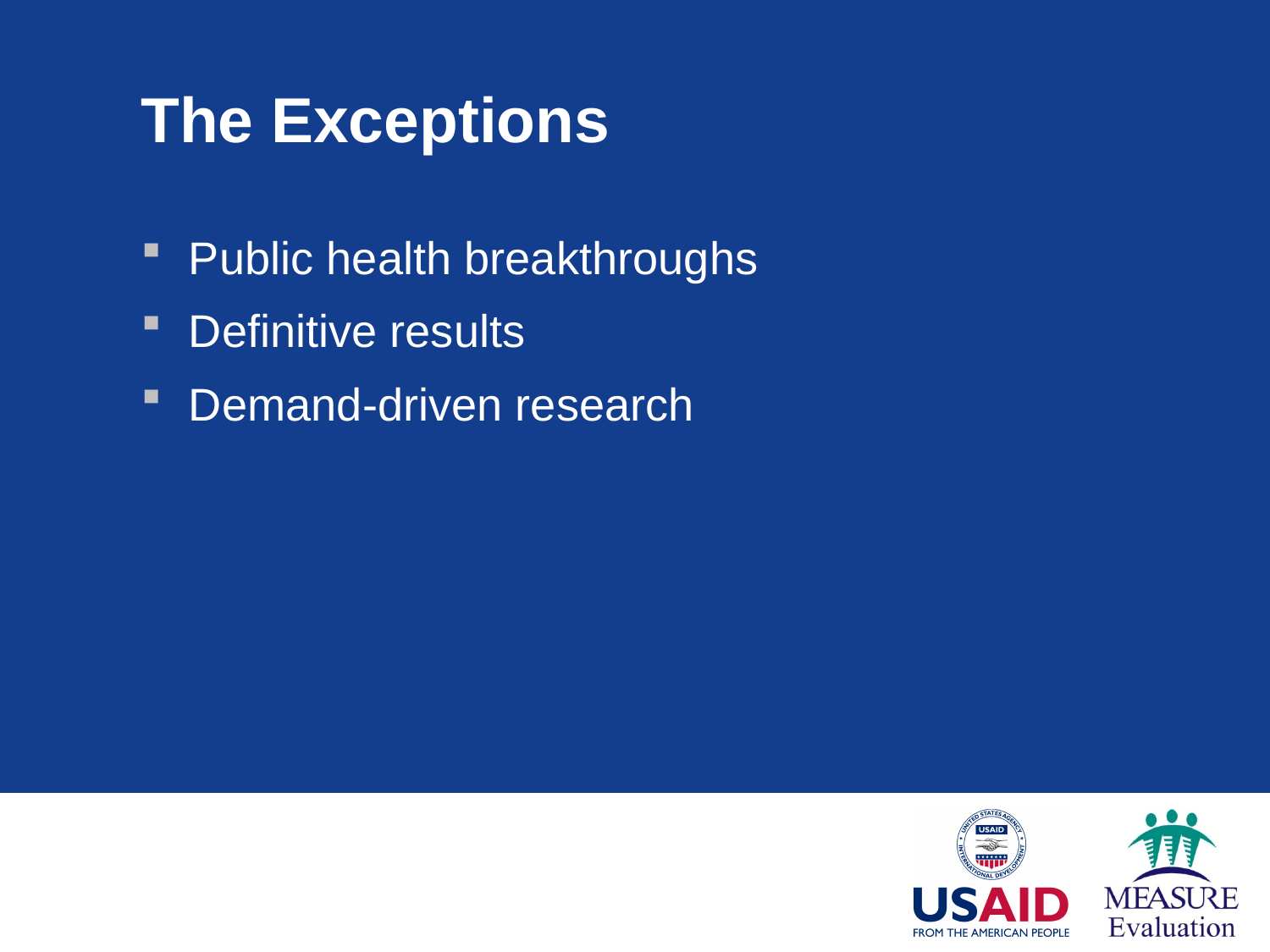

# The Exceptions
Public health breakthroughs
Definitive results
Demand-driven research